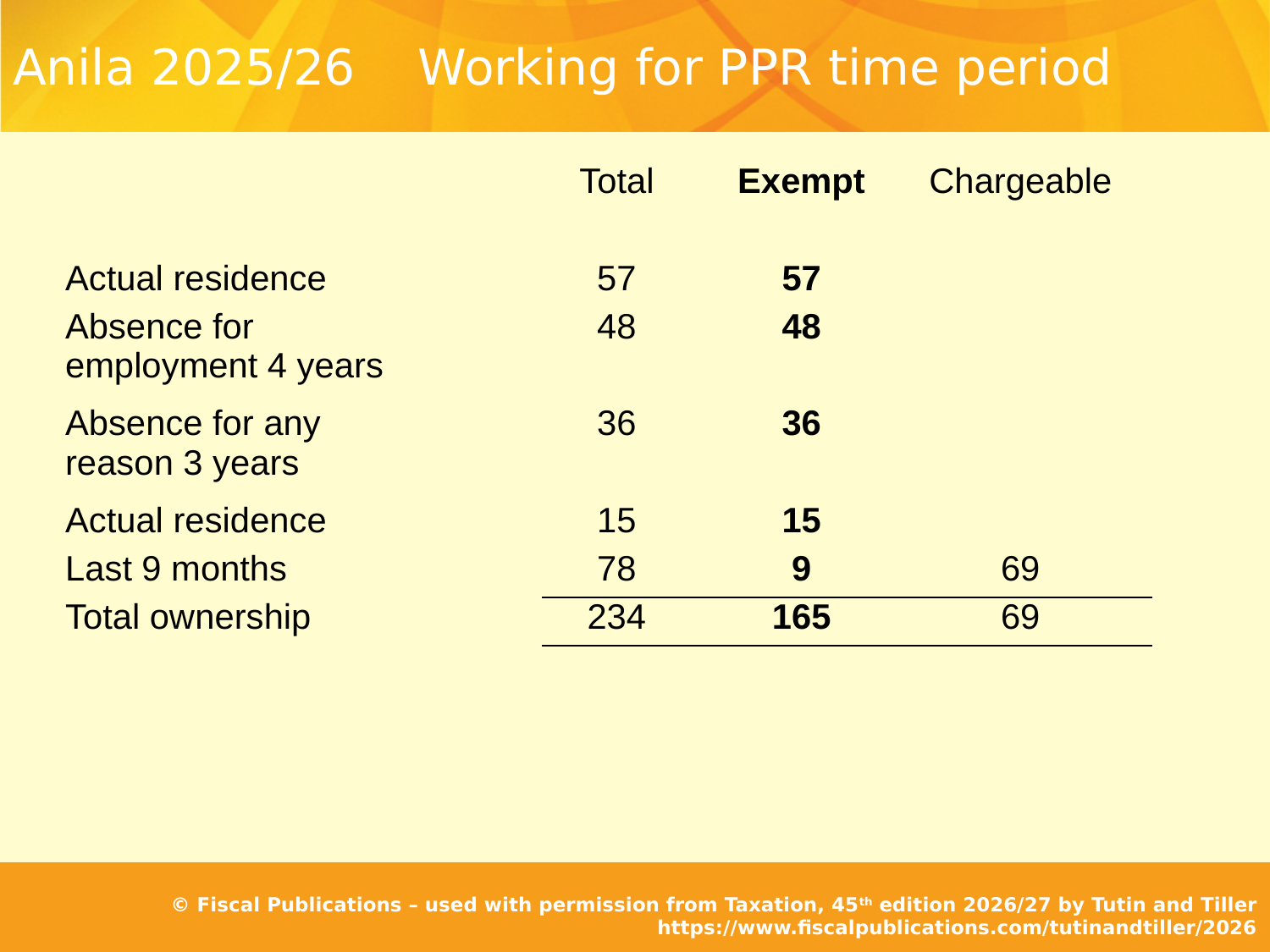

# Anila 2025/26    Working for PPR time period
|  |  | Total | Exempt | Chargeable |
| --- | --- | --- | --- | --- |
|  |  |  |  |  |
| Actual residence |  | 57 | 57 |  |
| Absence for employment 4 years |  | 48 | 48 |  |
| Absence for any reason 3 years |  | 36 | 36 |  |
| Actual residence |  | 15 | 15 |  |
| Last 9 months |  | 78 | 9 | 69 |
| Total ownership |  | 234 | 165 | 69 |